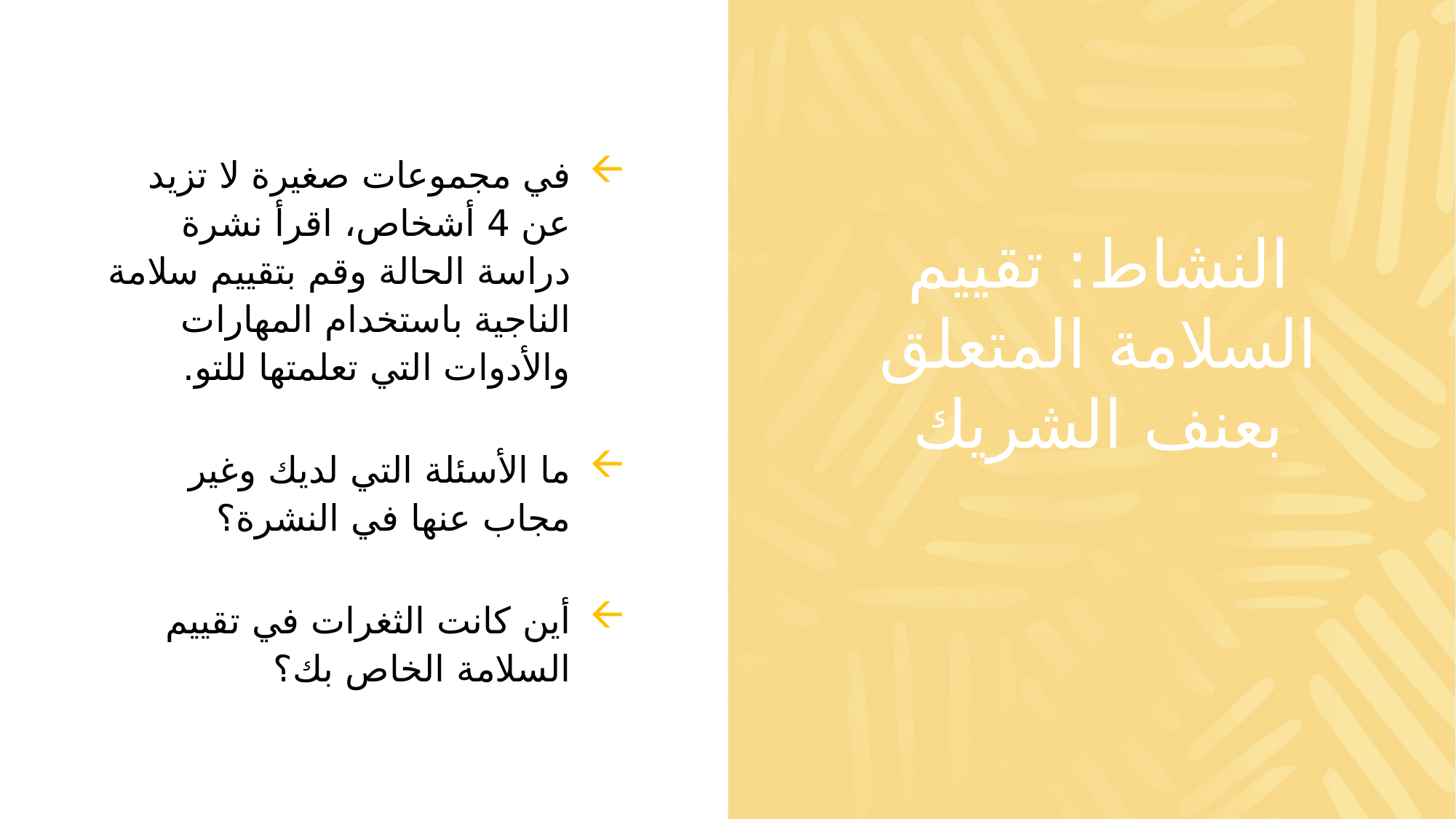

في مجموعات صغيرة لا تزيد عن 4 أشخاص، اقرأ نشرة دراسة الحالة وقم بتقييم سلامة الناجية باستخدام المهارات والأدوات التي تعلمتها للتو.
ما الأسئلة التي لديك وغير مجاب عنها في النشرة؟
أين كانت الثغرات في تقييم السلامة الخاص بك؟
# النشاط: تقييم السلامة المتعلق بعنف الشريك